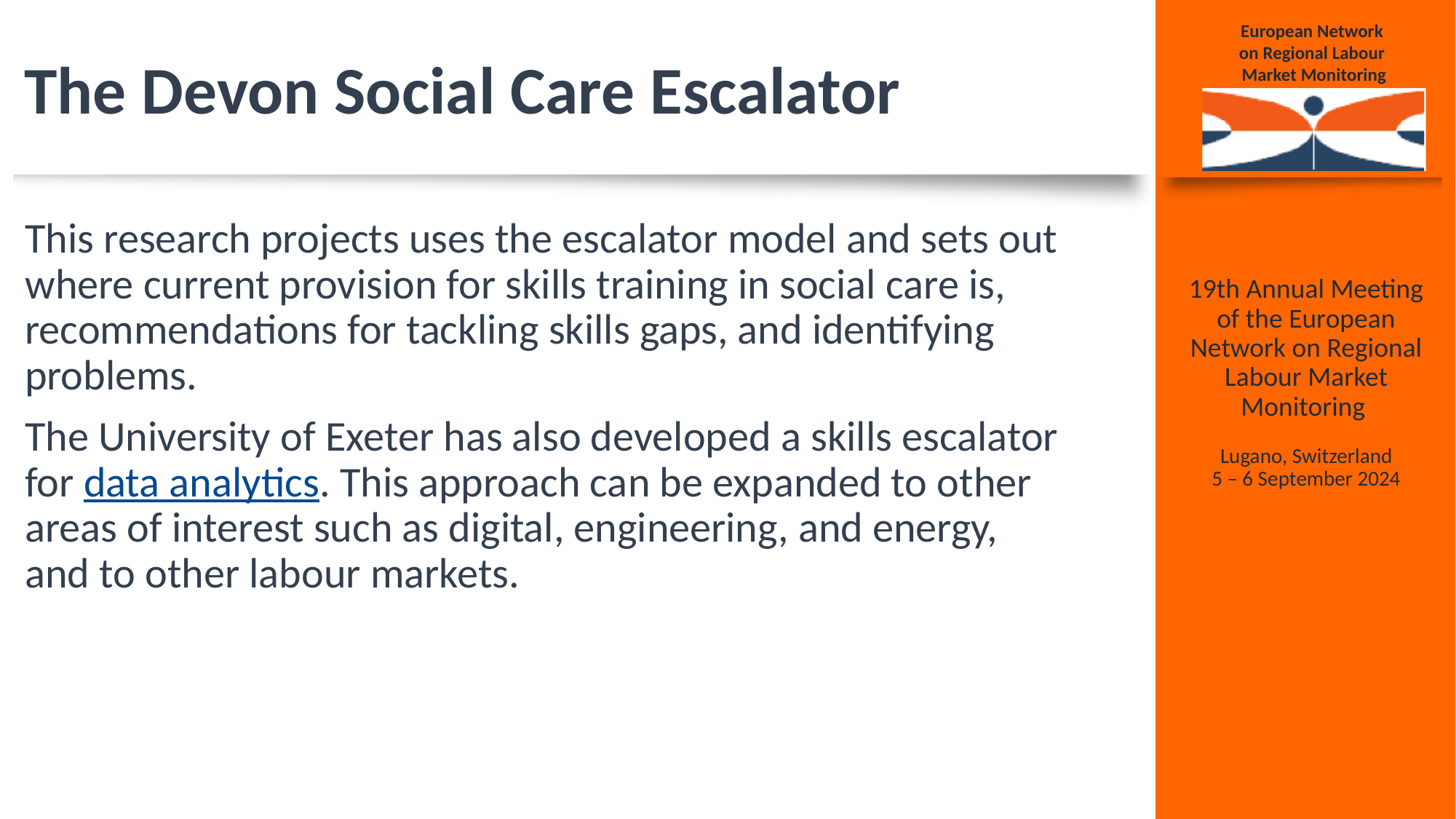

# The Devon Social Care Escalator
This research projects uses the escalator model and sets out where current provision for skills training in social care is, recommendations for tackling skills gaps, and identifying problems.
The University of Exeter has also developed a skills escalator for data analytics. This approach can be expanded to other areas of interest such as digital, engineering, and energy, and to other labour markets.